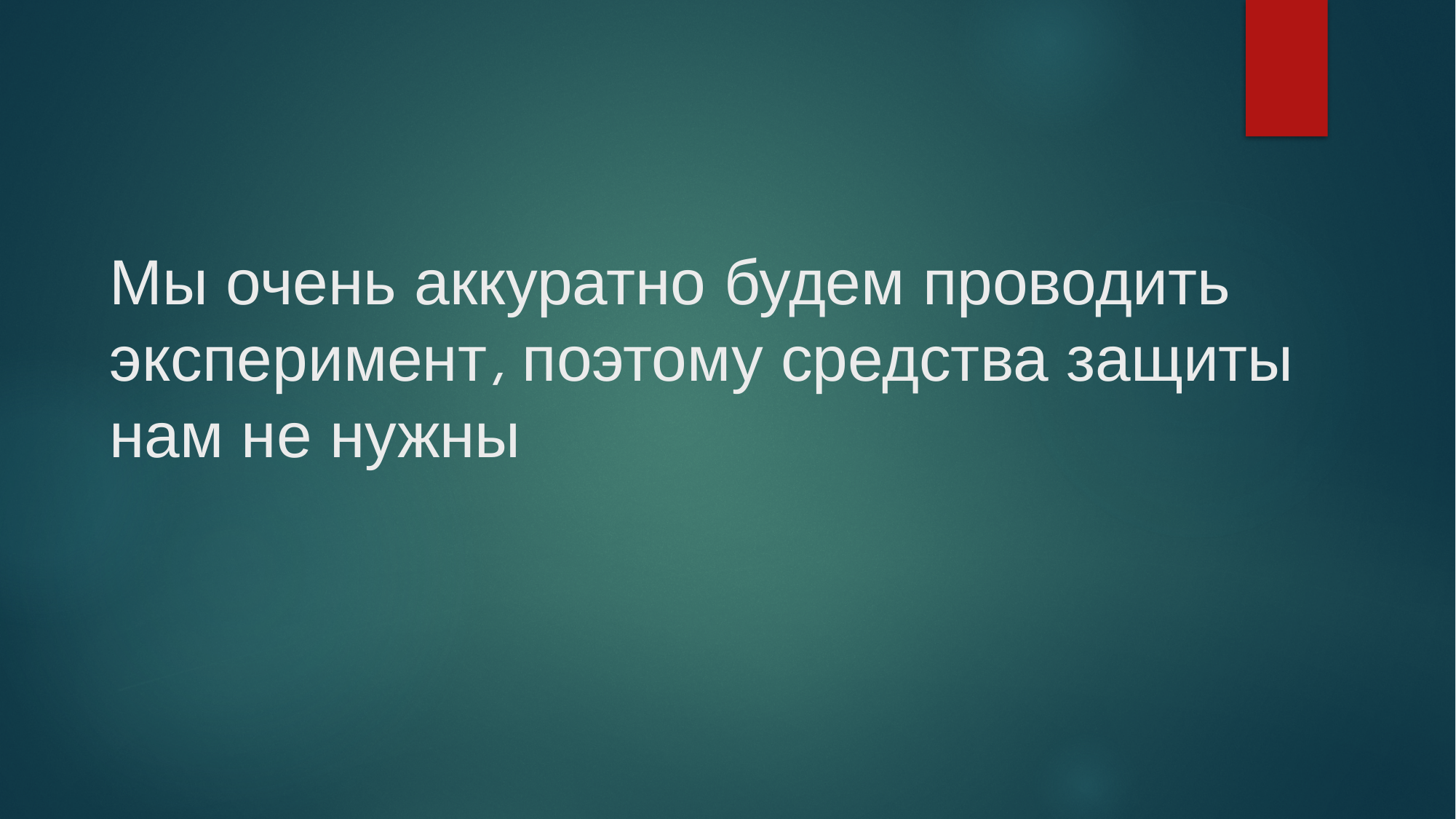

# Мы очень аккуратно будем проводить эксперимент, поэтому средства защиты нам не нужны